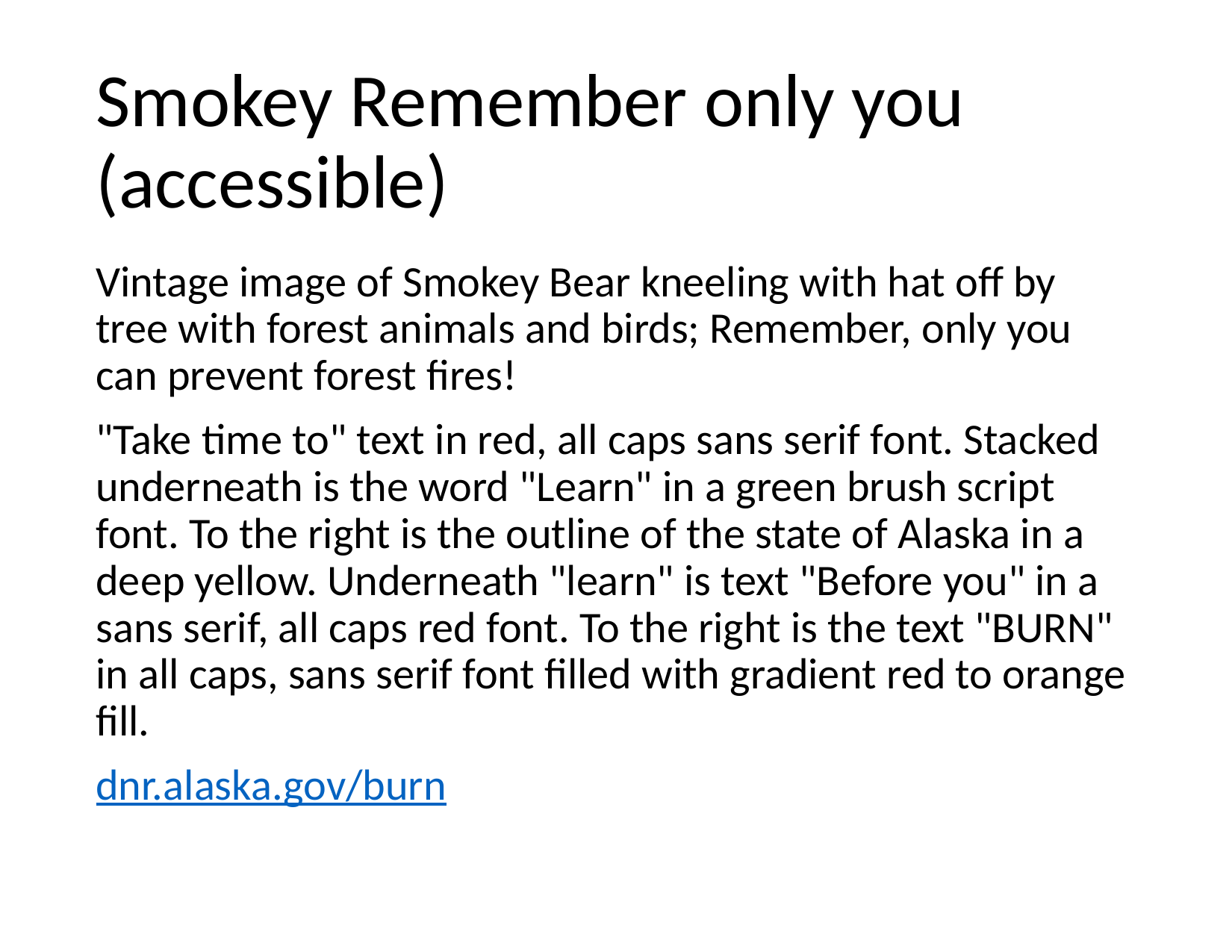

# Smokey Remember only you (accessible)
Vintage image of Smokey Bear kneeling with hat off by tree with forest animals and birds; Remember, only you can prevent forest fires!
"Take time to" text in red, all caps sans serif font. Stacked underneath is the word "Learn" in a green brush script font. To the right is the outline of the state of Alaska in a deep yellow. Underneath "learn" is text "Before you" in a sans serif, all caps red font. To the right is the text "BURN" in all caps, sans serif font filled with gradient red to orange fill.
dnr.alaska.gov/burn